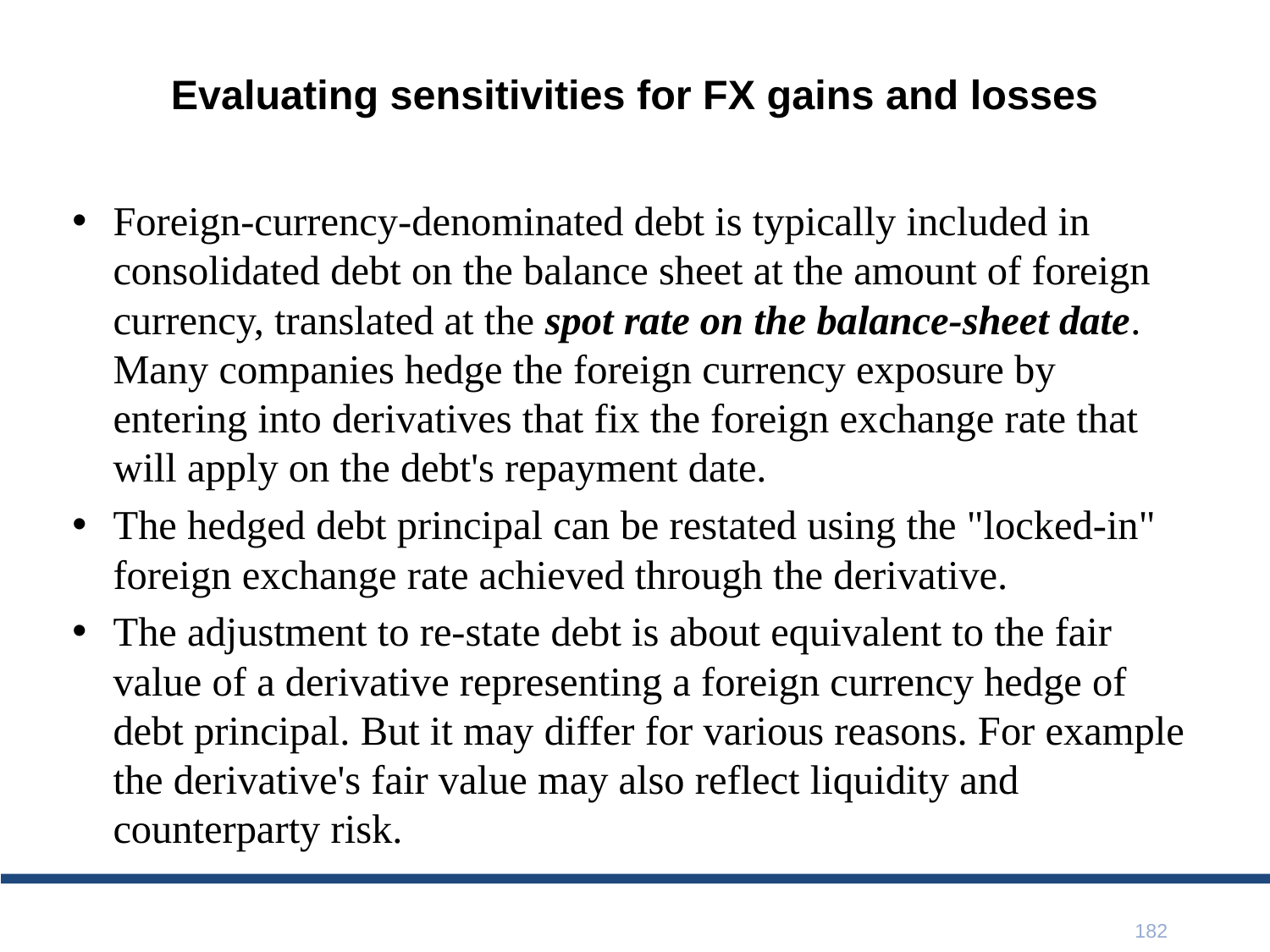

# Evaluating sensitivities for FX gains and losses
Foreign-currency-denominated debt is typically included in consolidated debt on the balance sheet at the amount of foreign currency, translated at the spot rate on the balance-sheet date. Many companies hedge the foreign currency exposure by entering into derivatives that fix the foreign exchange rate that will apply on the debt's repayment date.
The hedged debt principal can be restated using the "locked-in" foreign exchange rate achieved through the derivative.
The adjustment to re-state debt is about equivalent to the fair value of a derivative representing a foreign currency hedge of debt principal. But it may differ for various reasons. For example the derivative's fair value may also reflect liquidity and counterparty risk.
182